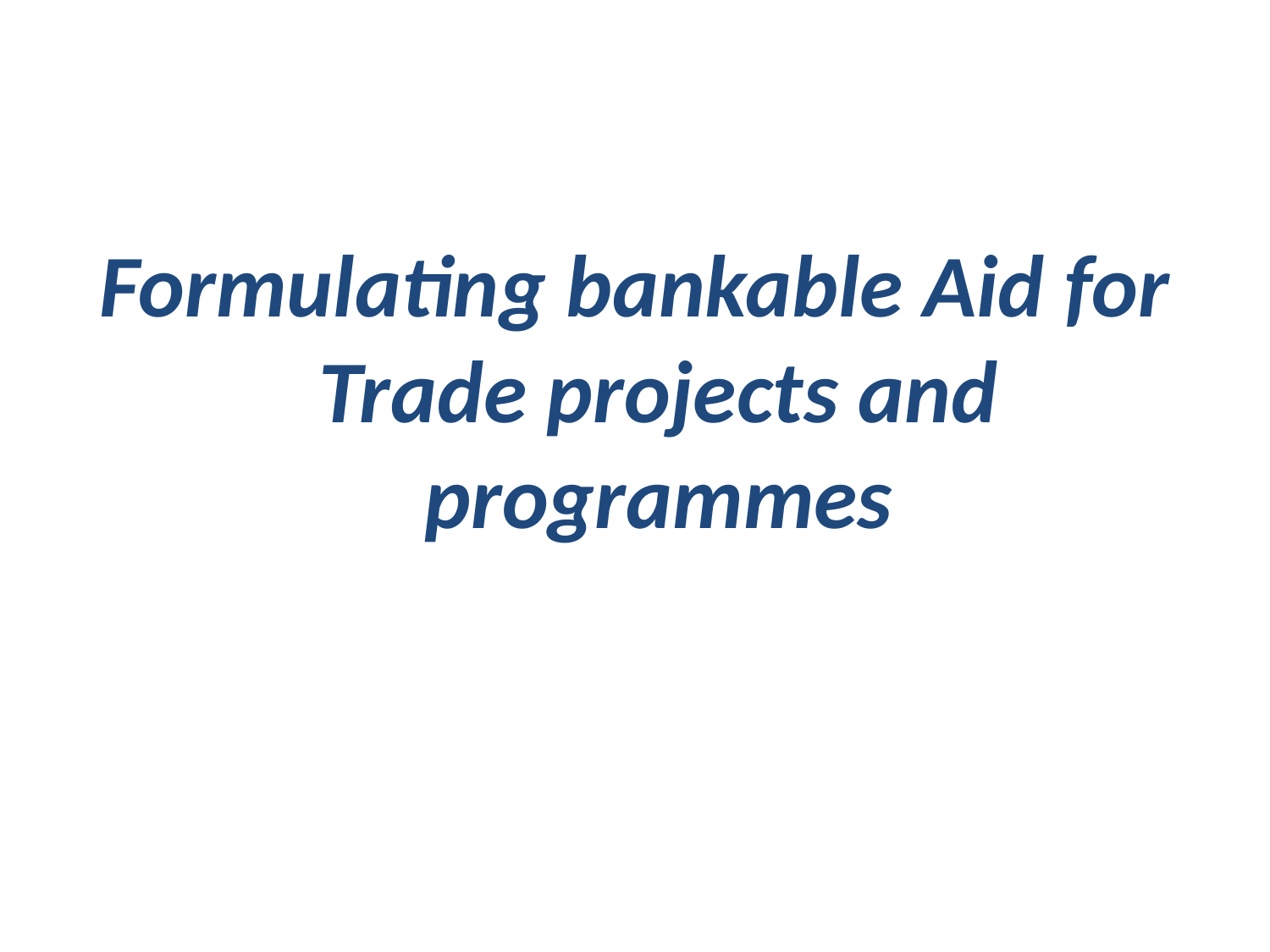

Formulating bankable Aid for Trade projects and programmes